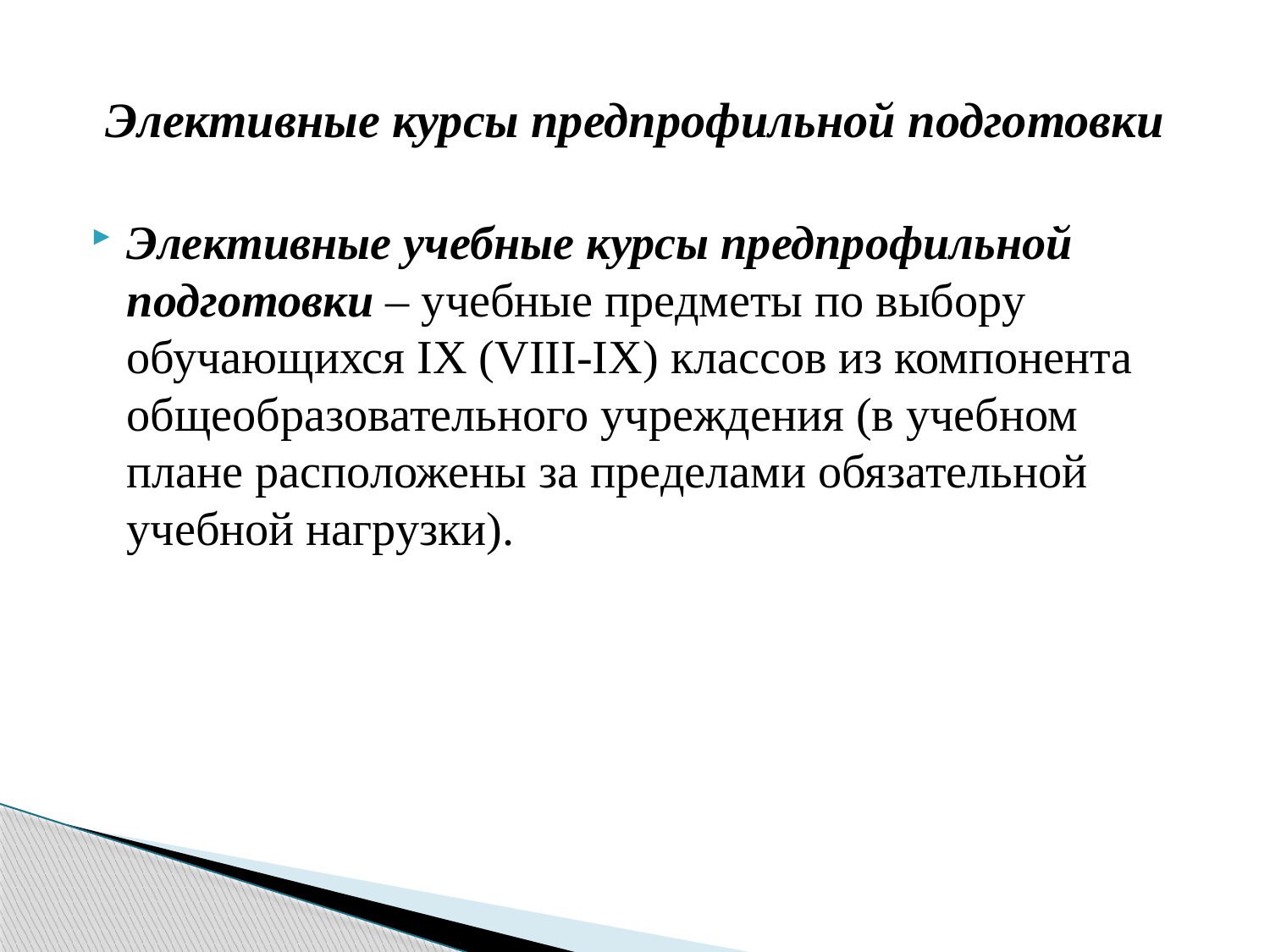

# Элективные курсы предпрофильной подготовки
Элективные учебные курсы предпрофильной подготовки – учебные предметы по выбору обучающихся IX (VIII-IX) классов из компонента общеобразовательного учреждения (в учебном плане расположены за пределами обязательной учебной нагрузки).